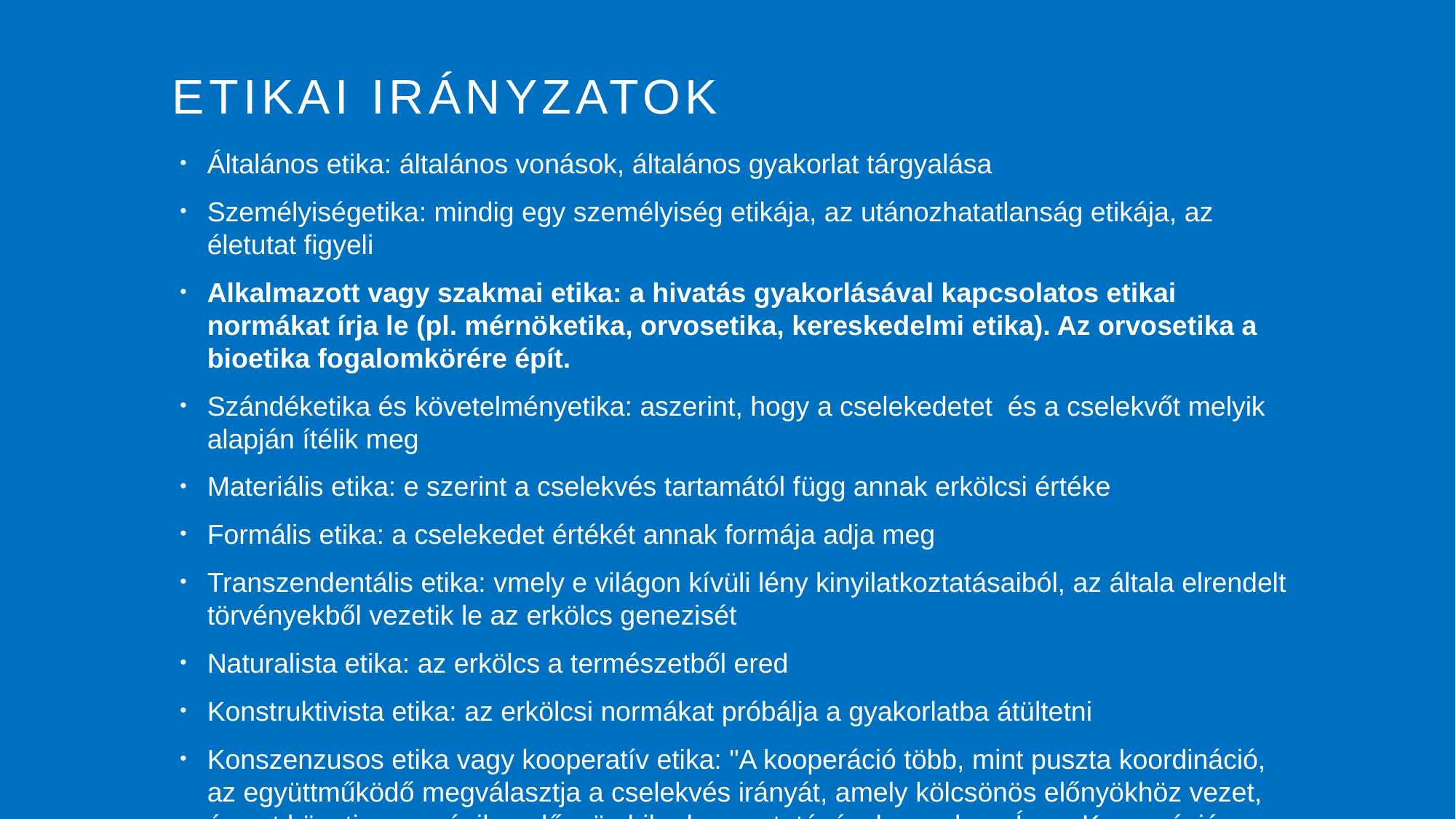

# Etikai irányzatok
Általános etika: általános vonások, általános gyakorlat tárgyalása
Személyiségetika: mindig egy személyiség etikája, az utánozhatatlanság etikája, az életutat figyeli
Alkalmazott vagy szakmai etika: a hivatás gyakorlásával kapcsolatos etikai normákat írja le (pl. mérnöketika, orvosetika, kereskedelmi etika). Az orvosetika a bioetika fogalomkörére épít.
Szándéketika és követelményetika: aszerint, hogy a cselekedetet  és a cselekvőt melyik alapján ítélik meg
Materiális etika: e szerint a cselekvés tartamától függ annak erkölcsi értéke
Formális etika: a cselekedet értékét annak formája adja meg
Transzendentális etika: vmely e világon kívüli lény kinyilatkoztatásaiból, az általa elrendelt törvényekből vezetik le az erkölcs genezisét
Naturalista etika: az erkölcs a természetből ered
Konstruktivista etika: az erkölcsi normákat próbálja a gyakorlatba átültetni
Konszenzusos etika vagy kooperatív etika: "A kooperáció több, mint puszta koordináció, az együttműködő megválasztja a cselekvés irányát, amely kölcsönös előnyökhöz vezet, és ezt követi az egyénileg előnyös hiba kecsegtetésével szemben. Így a Kooperáció megköveteli a kényszerítés bizonyos mértékét.”